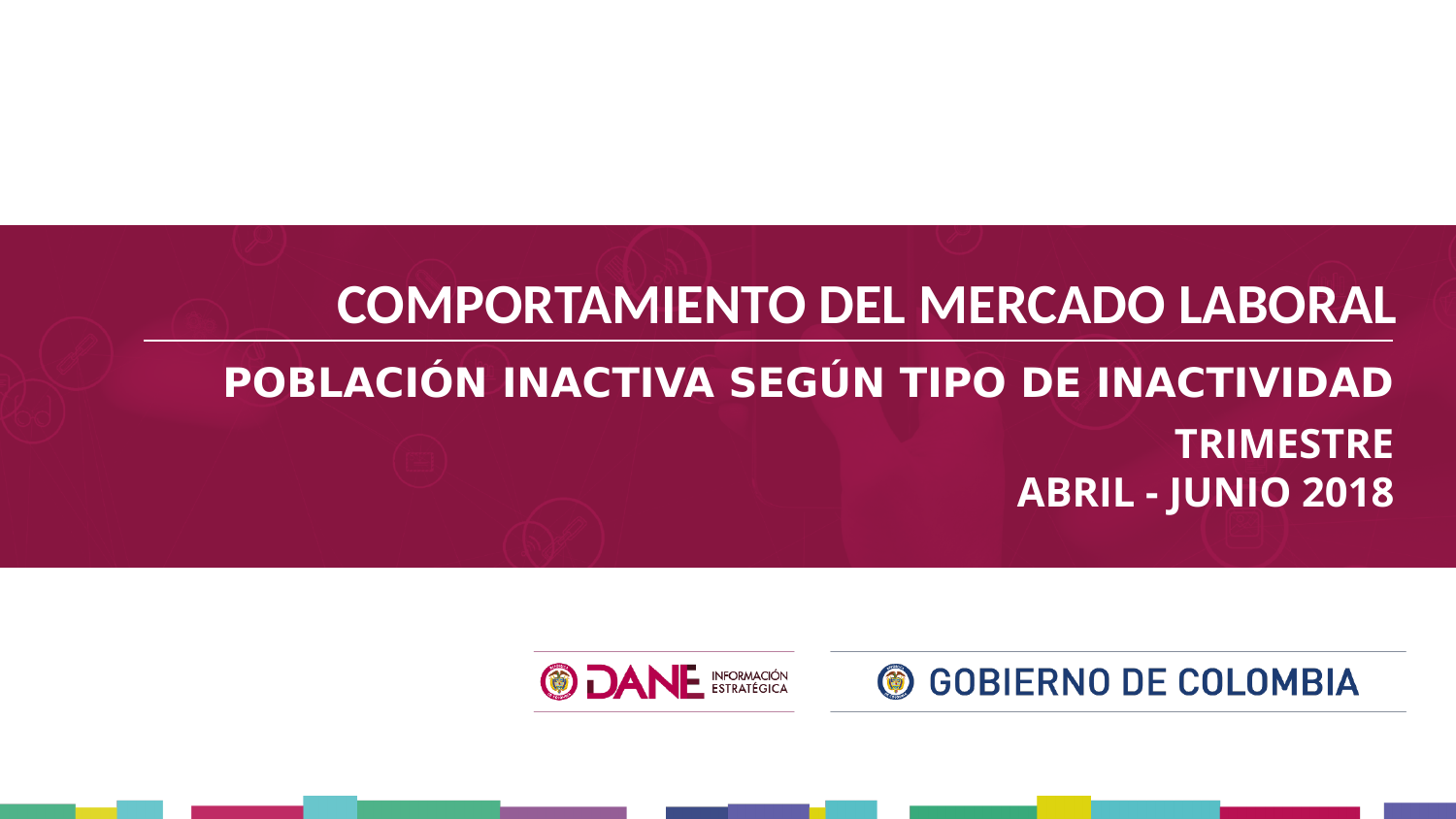

COMPORTAMIENTO DEL MERCADO LABORAL
POBLACIÓN INACTIVA SEGÚN TIPO DE INACTIVIDAD
TRIMESTRE
ABRIL - JUNIO 2018